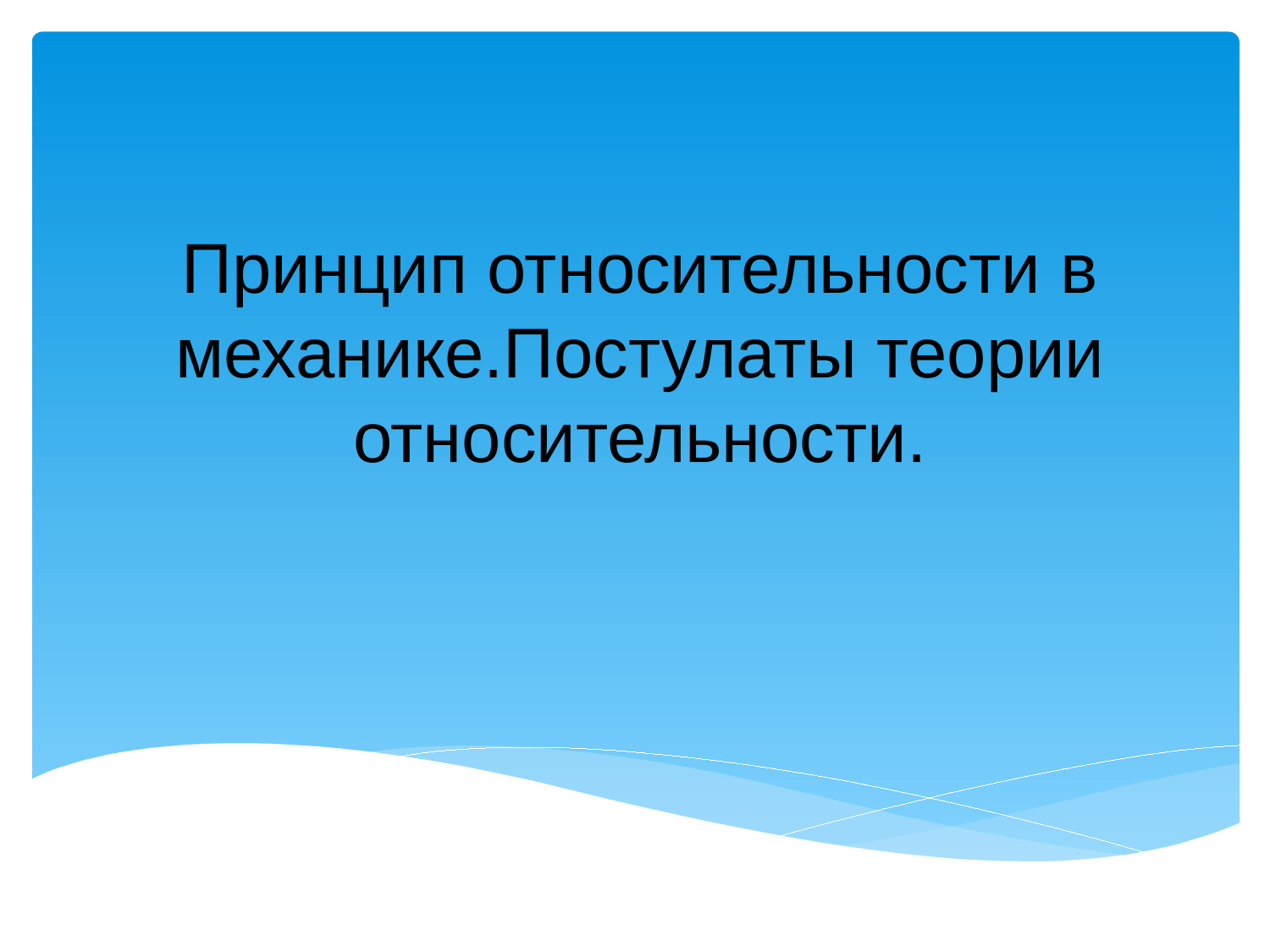

# Принцип относительности в механике.Постулаты теории относительности.